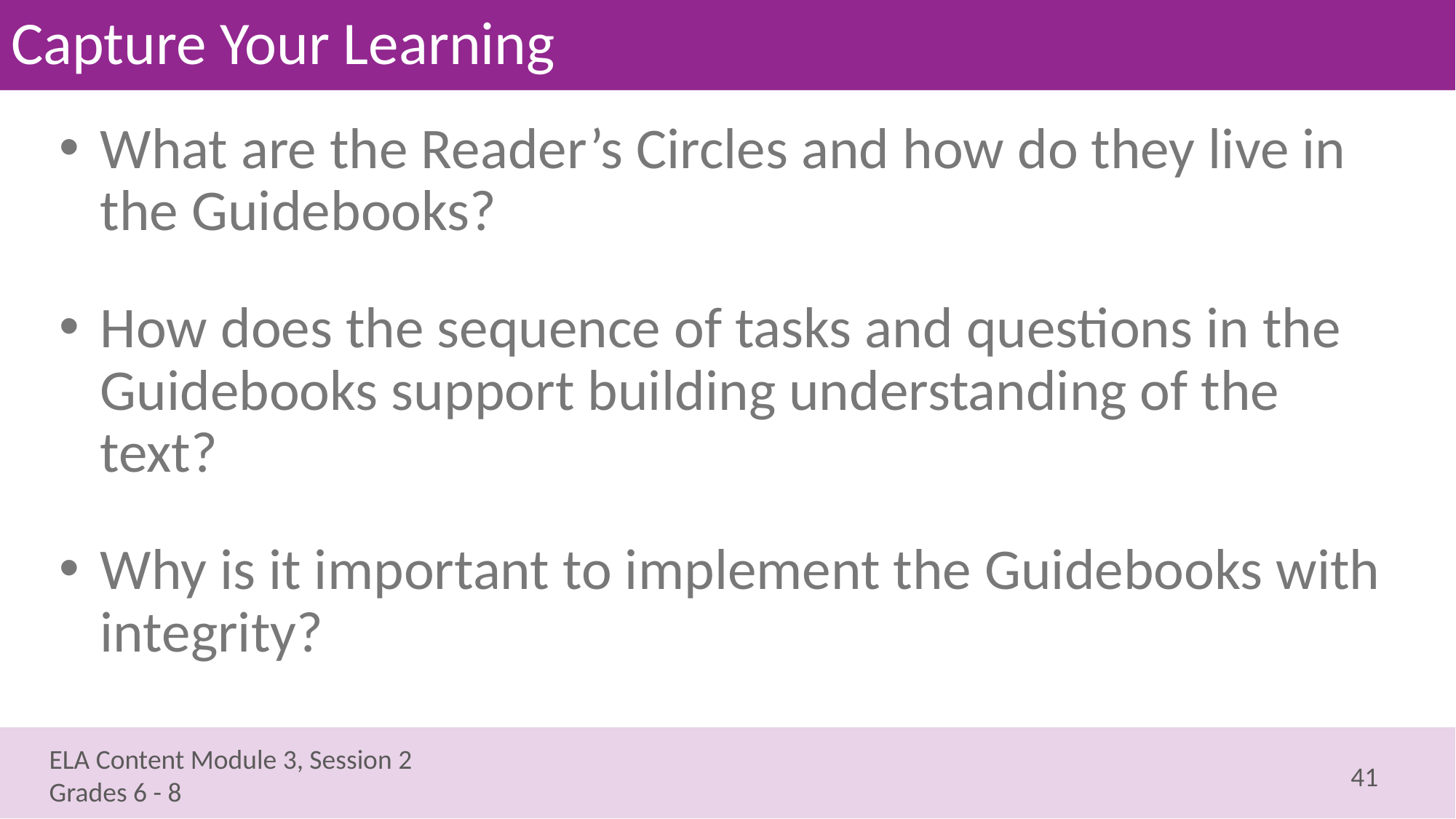

# Capture Your Learning
What are the Reader’s Circles and how do they live in the Guidebooks?

How does the sequence of tasks and questions in the Guidebooks support building understanding of the text?

Why is it important to implement the Guidebooks with integrity?

41